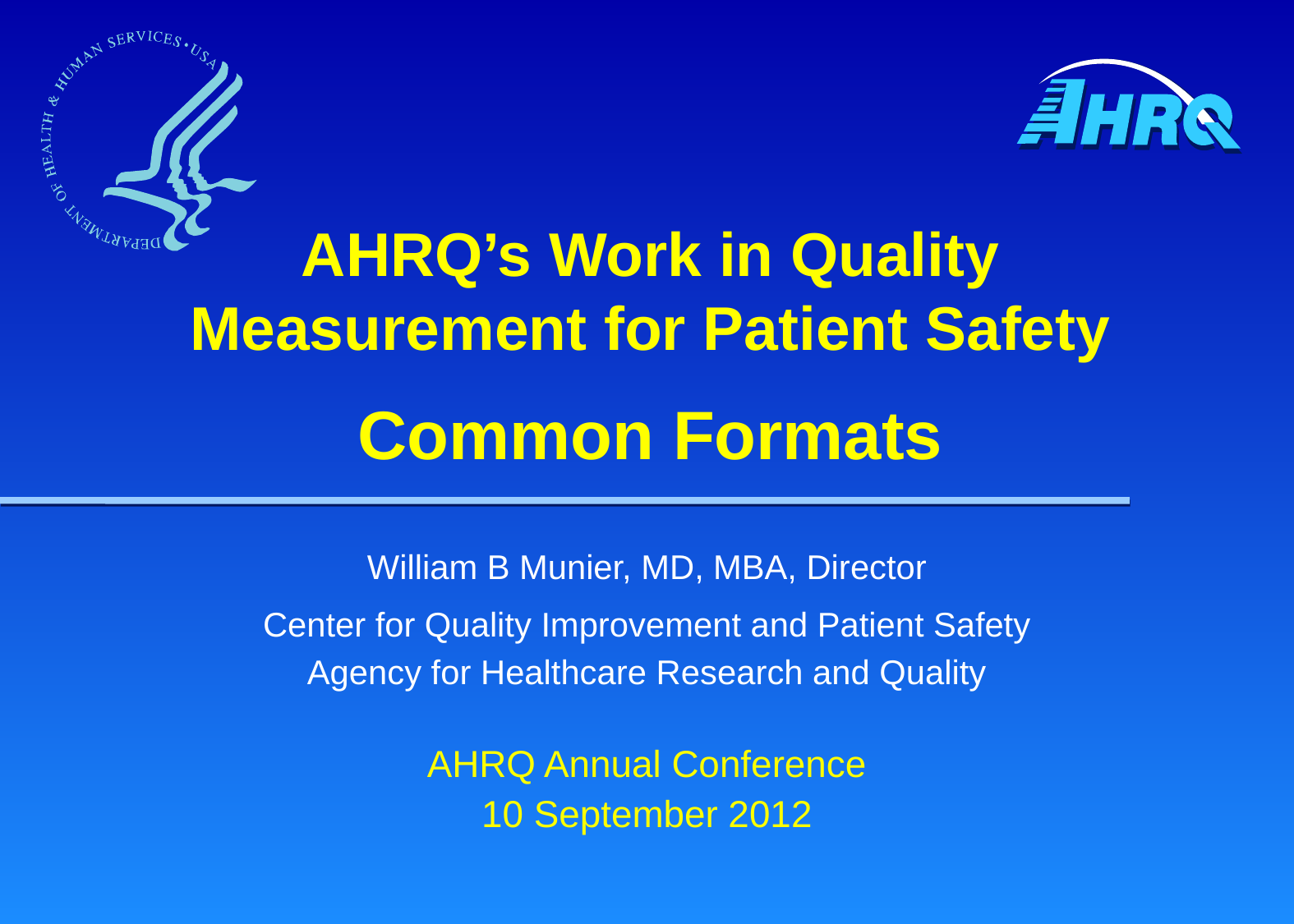

# AHRQ’s Work in Quality Measurement for Patient Safety Common Formats
William B Munier, MD, MBA, Director
Center for Quality Improvement and Patient Safety
Agency for Healthcare Research and Quality

AHRQ Annual Conference
10 September 2012